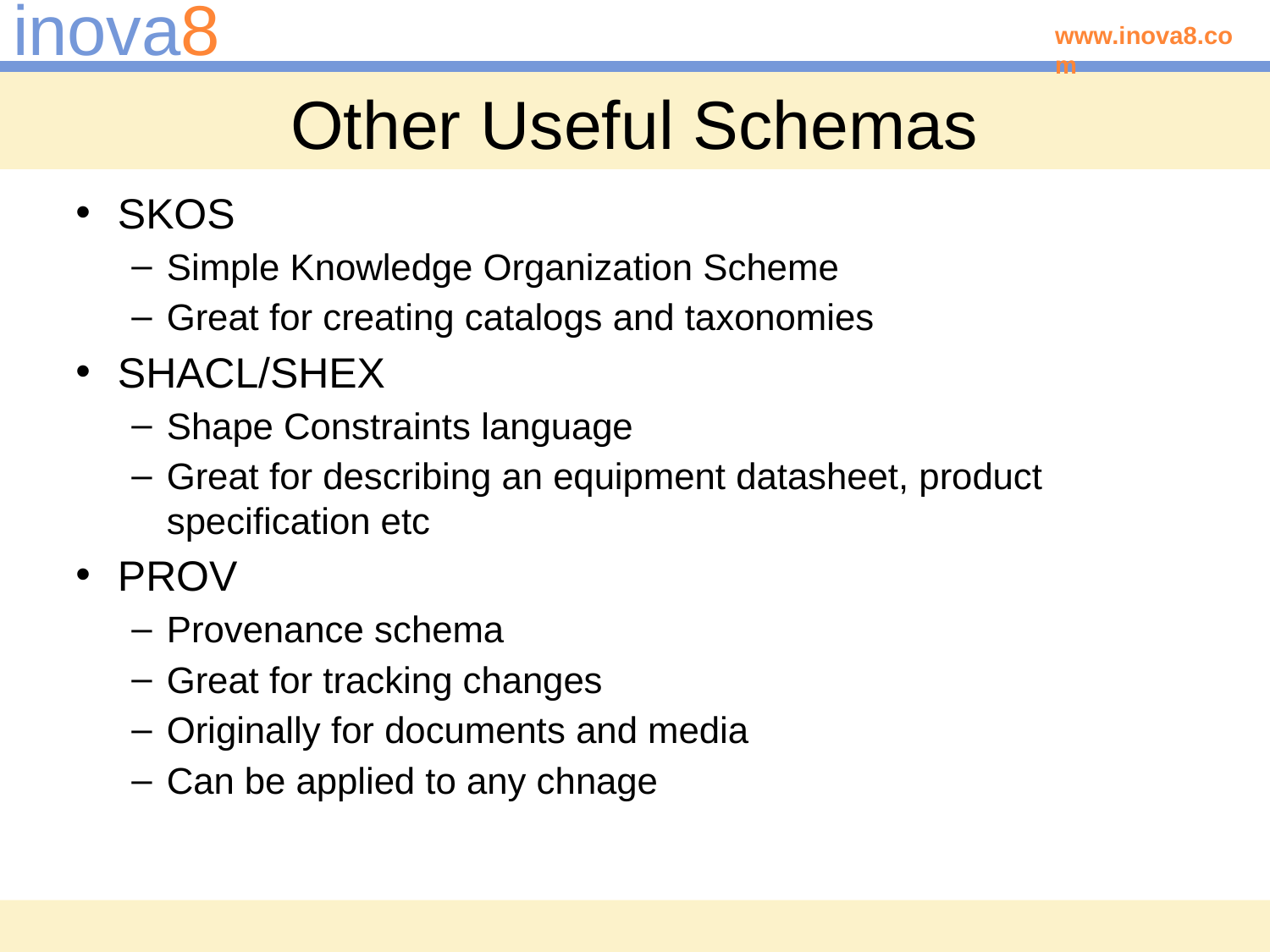

# Other Useful Schemas
SKOS
Simple Knowledge Organization Scheme
Great for creating catalogs and taxonomies
SHACL/SHEX
Shape Constraints language
Great for describing an equipment datasheet, product specification etc
PROV
Provenance schema
Great for tracking changes
Originally for documents and media
Can be applied to any chnage